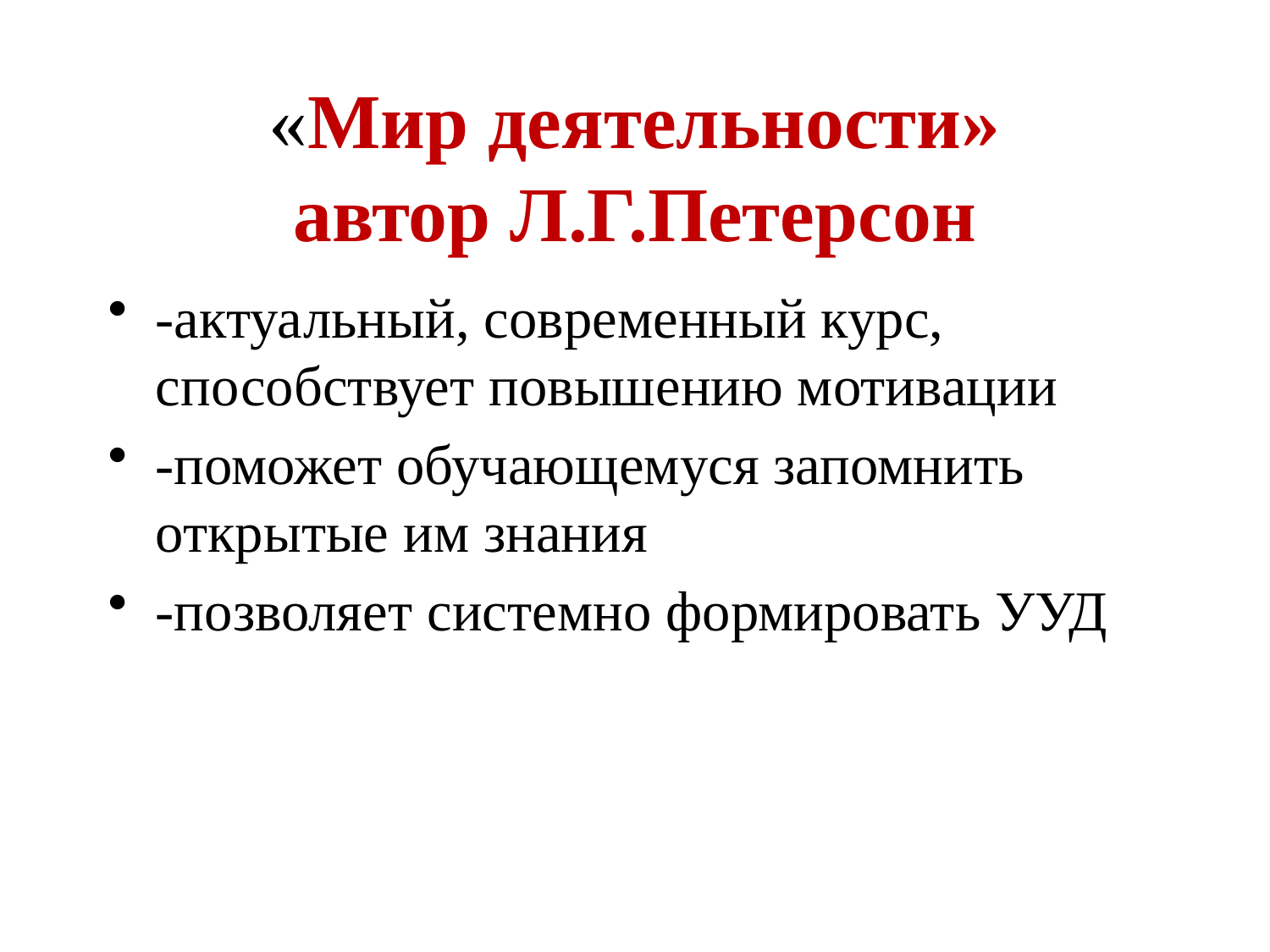

# «Мир деятельности» автор Л.Г.Петерсон
-актуальный, современный курс, способствует повышению мотивации
-поможет обучающемуся запомнить открытые им знания
-позволяет системно формировать УУД